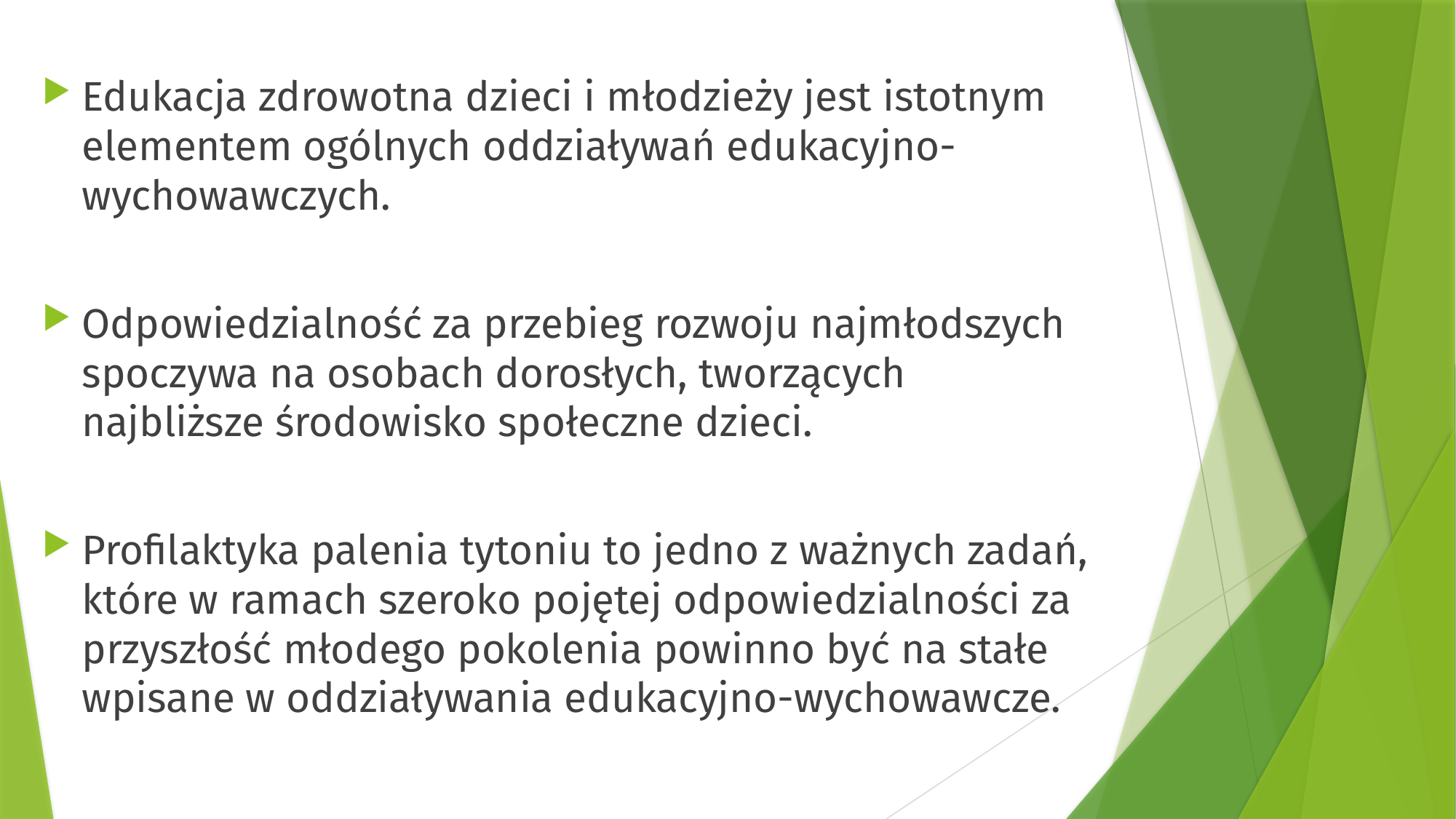

Edukacja zdrowotna dzieci i młodzieży jest istotnym elementem ogólnych oddziaływań edukacyjno-wychowawczych.

Odpowiedzialność za przebieg rozwoju najmłodszych spoczywa na osobach dorosłych, tworzących najbliższe środowisko społeczne dzieci.

Profilaktyka palenia tytoniu to jedno z ważnych zadań, które w ramach szeroko pojętej odpowiedzialności za przyszłość młodego pokolenia powinno być na stałe wpisane w oddziaływania edukacyjno-wychowawcze.